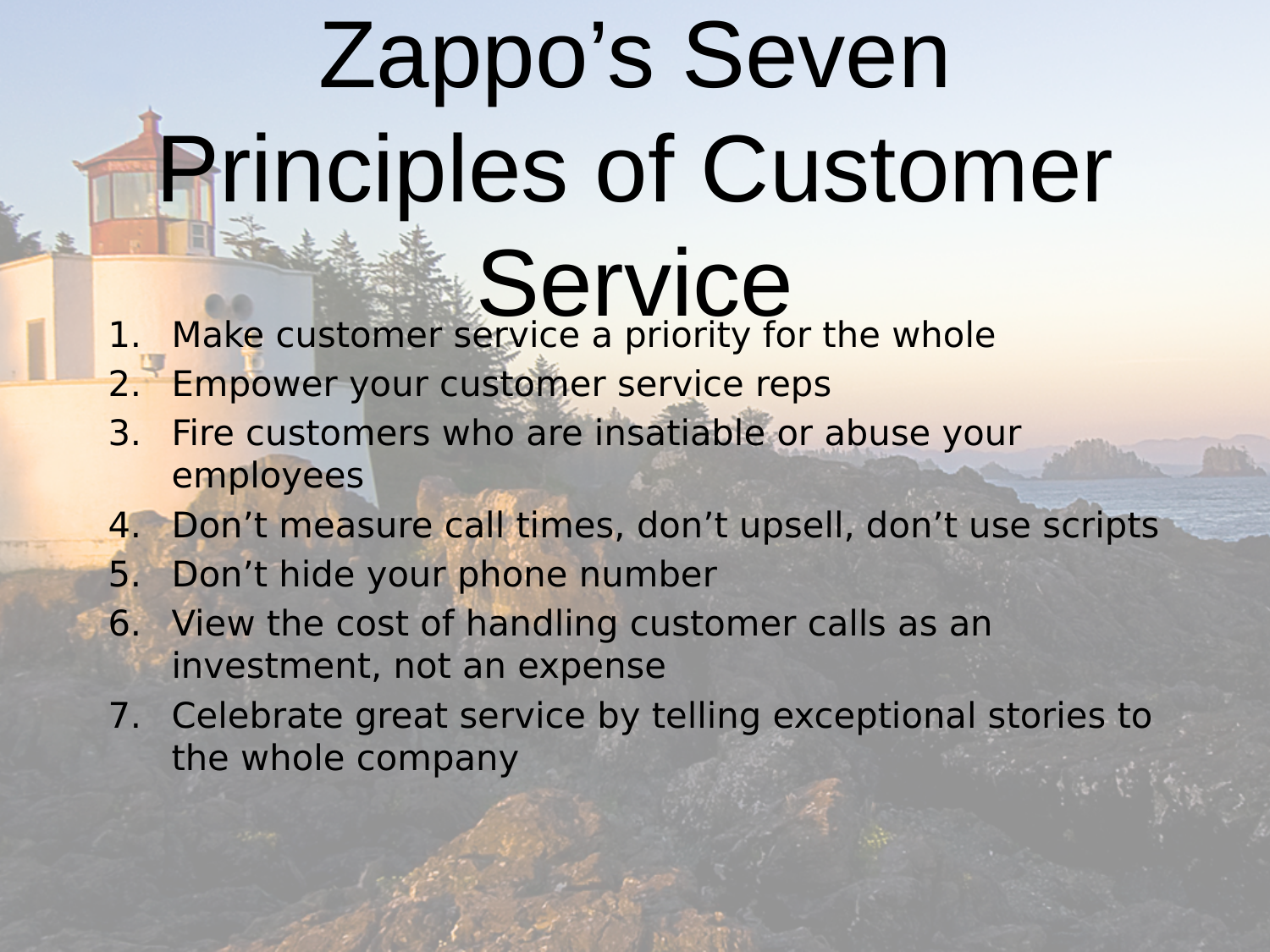

# Zappo’s Seven Principles of Customer Service
Make customer service a priority for the whole
Empower your customer service reps
Fire customers who are insatiable or abuse your employees
Don’t measure call times, don’t upsell, don’t use scripts
Don’t hide your phone number
View the cost of handling customer calls as an investment, not an expense
Celebrate great service by telling exceptional stories to the whole company